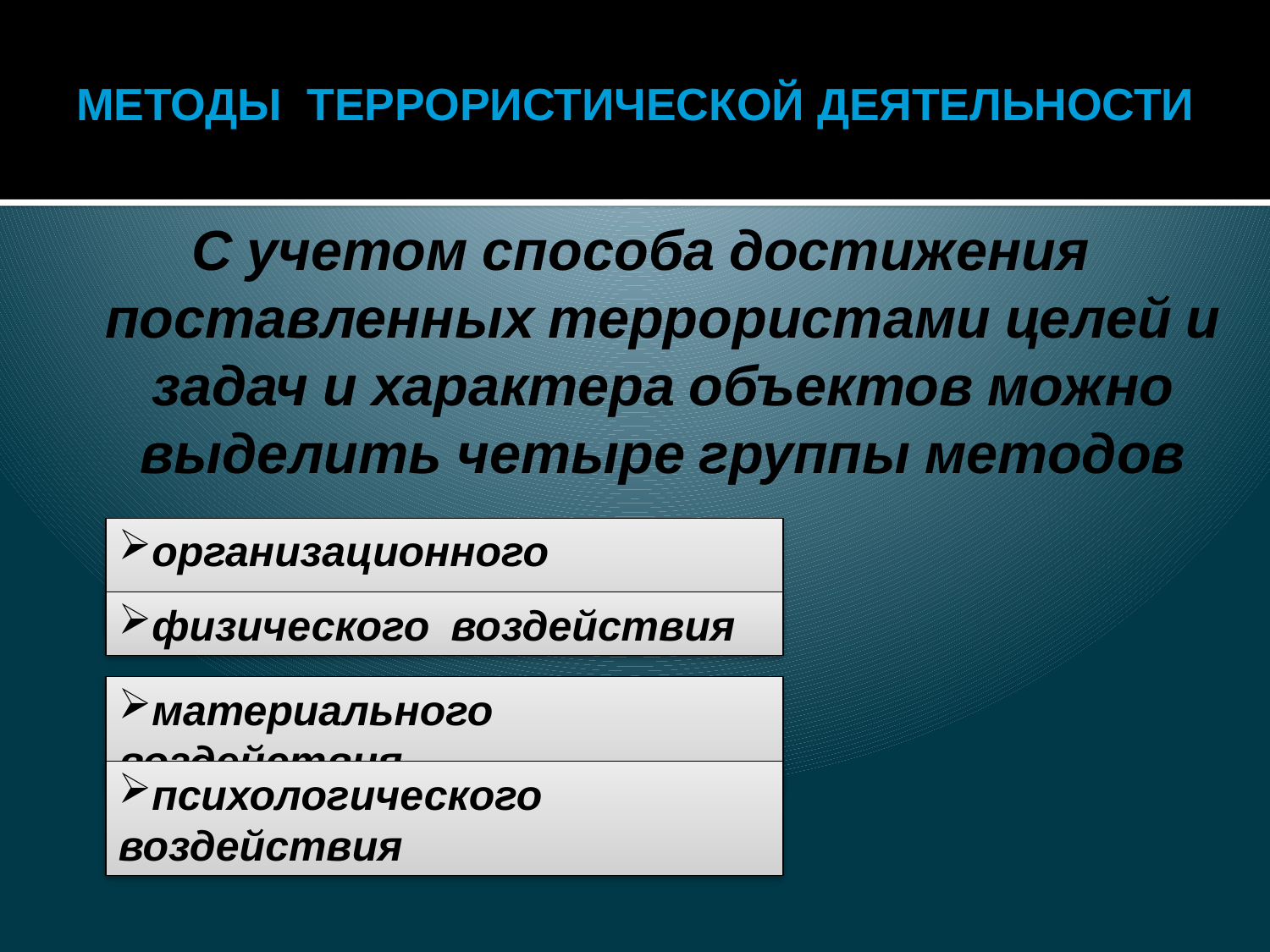

# МЕТОДЫ  ТЕРРОРИСТИЧЕСКОЙ ДЕЯТЕЛЬНОСТИ
С учетом способа достижения поставленных террористами целей и задач и характера объектов можно выделить четыре группы методов

организационного характера
физического  воздействия
материального  воздействия
психологического воздействия